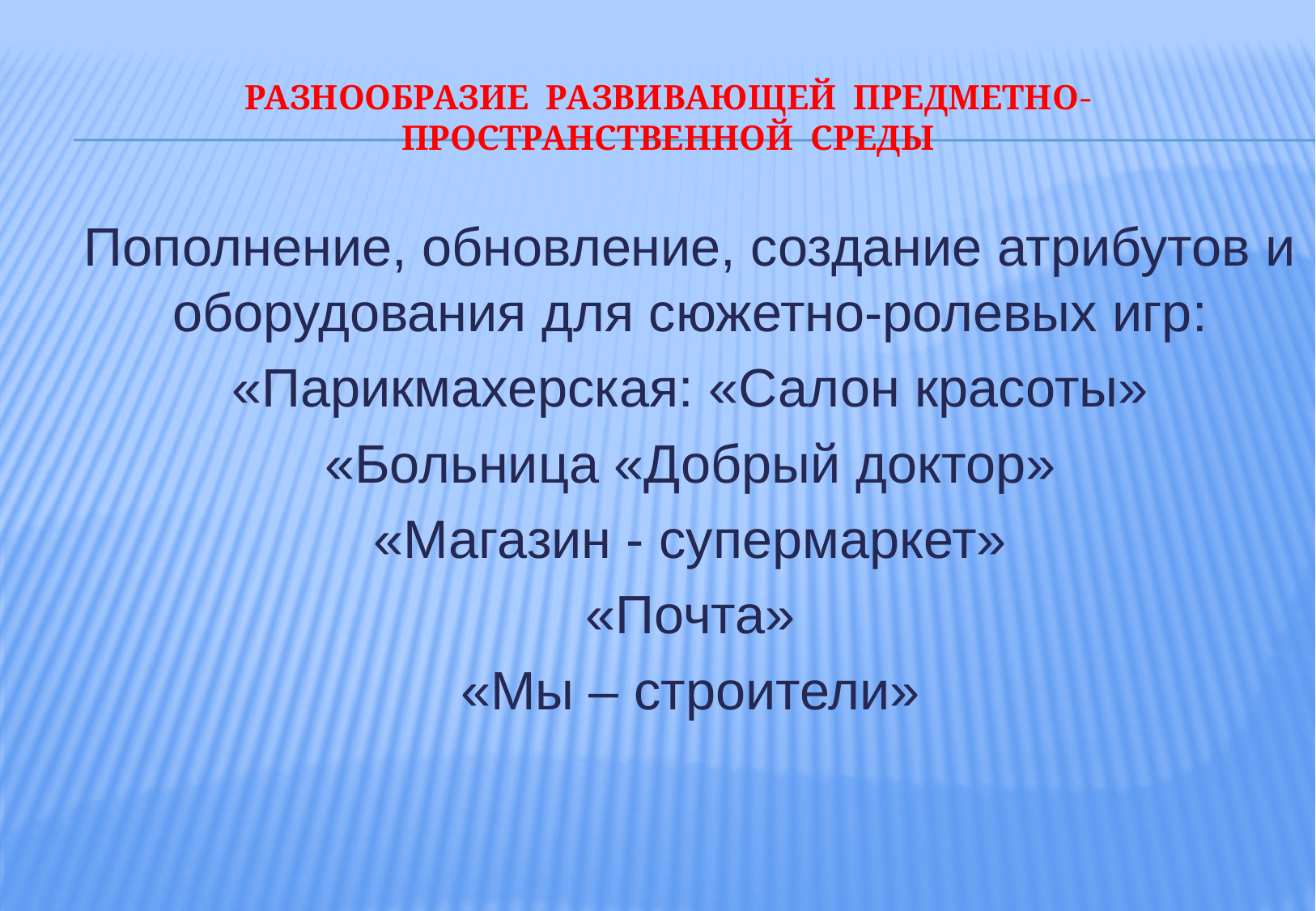

# Разнообразие  развивающей  предметно-пространственной  среды
Пополнение, обновление, создание атрибутов и оборудования для сюжетно-ролевых игр:
«Парикмахерская: «Салон красоты»
«Больница «Добрый доктор»
«Магазин - супермаркет»
«Почта»
«Мы – строители»